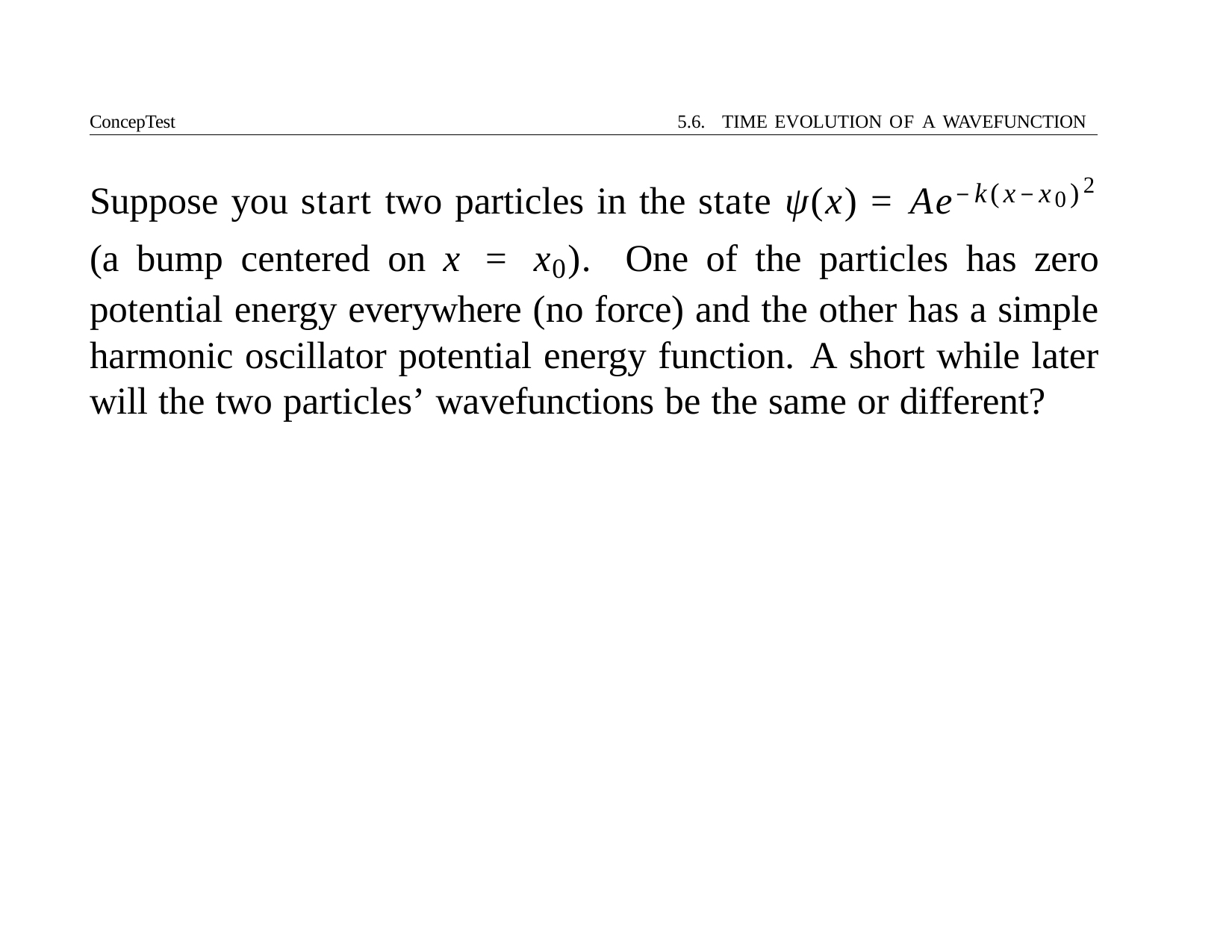

ConcepTest	5.6.  TIME EVOLUTION OF A WAVEFUNCTION

# Suppose you start two particles in the state ψ(x) = Ae−k(x−x0)2 (a bump centered on x  =  x0).  One of the particles has zero potential energy everywhere (no force) and the other has a simple harmonic oscillator potential energy function. A short while later will the two particles’ wavefunctions be the same or different?